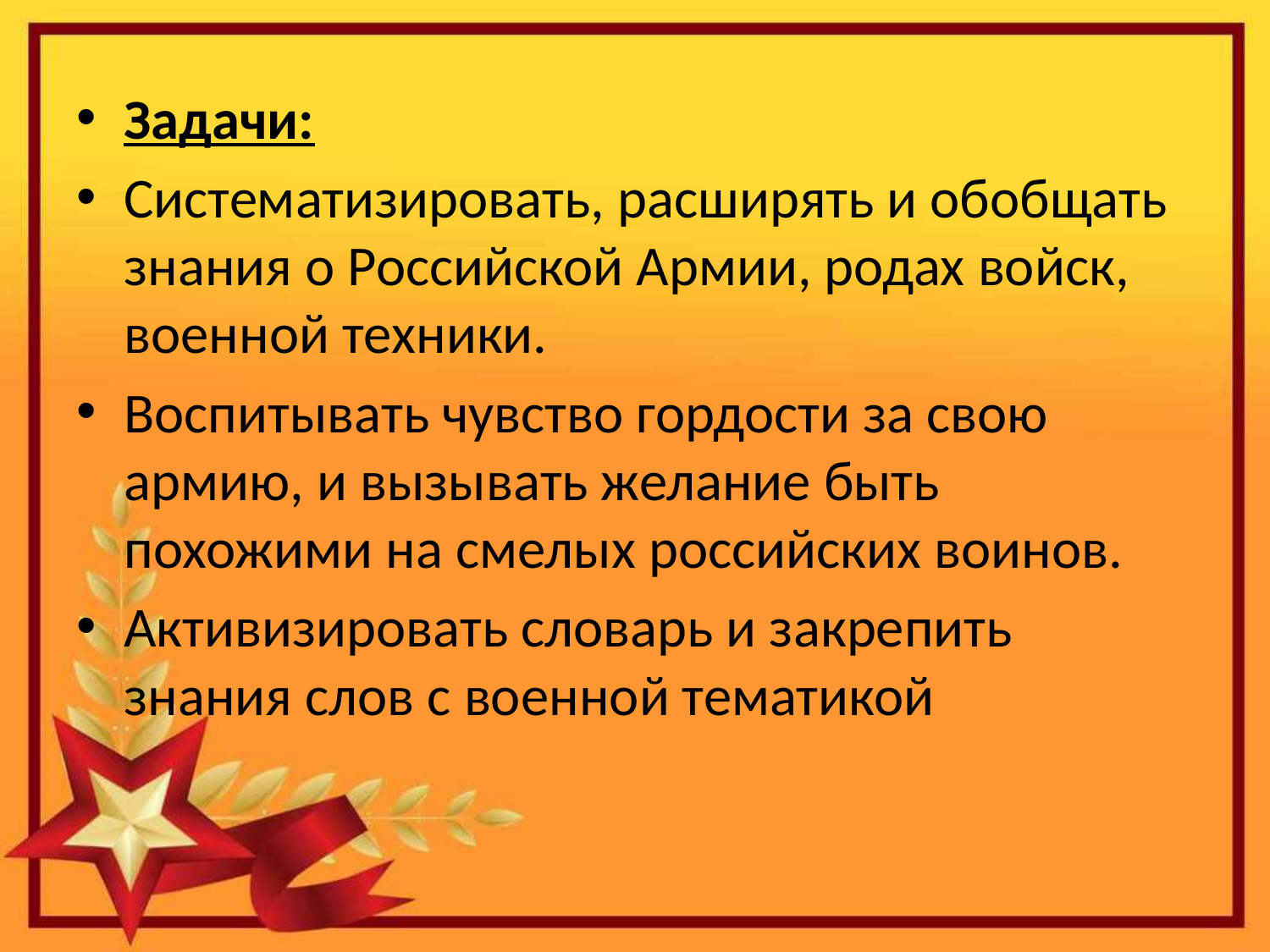

#
Задачи:
Систематизировать, расширять и обобщать знания о Российской Армии, родах войск, военной техники.
Воспитывать чувство гордости за свою армию, и вызывать желание быть похожими на смелых российских воинов.
Активизировать словарь и закрепить знания слов с военной тематикой